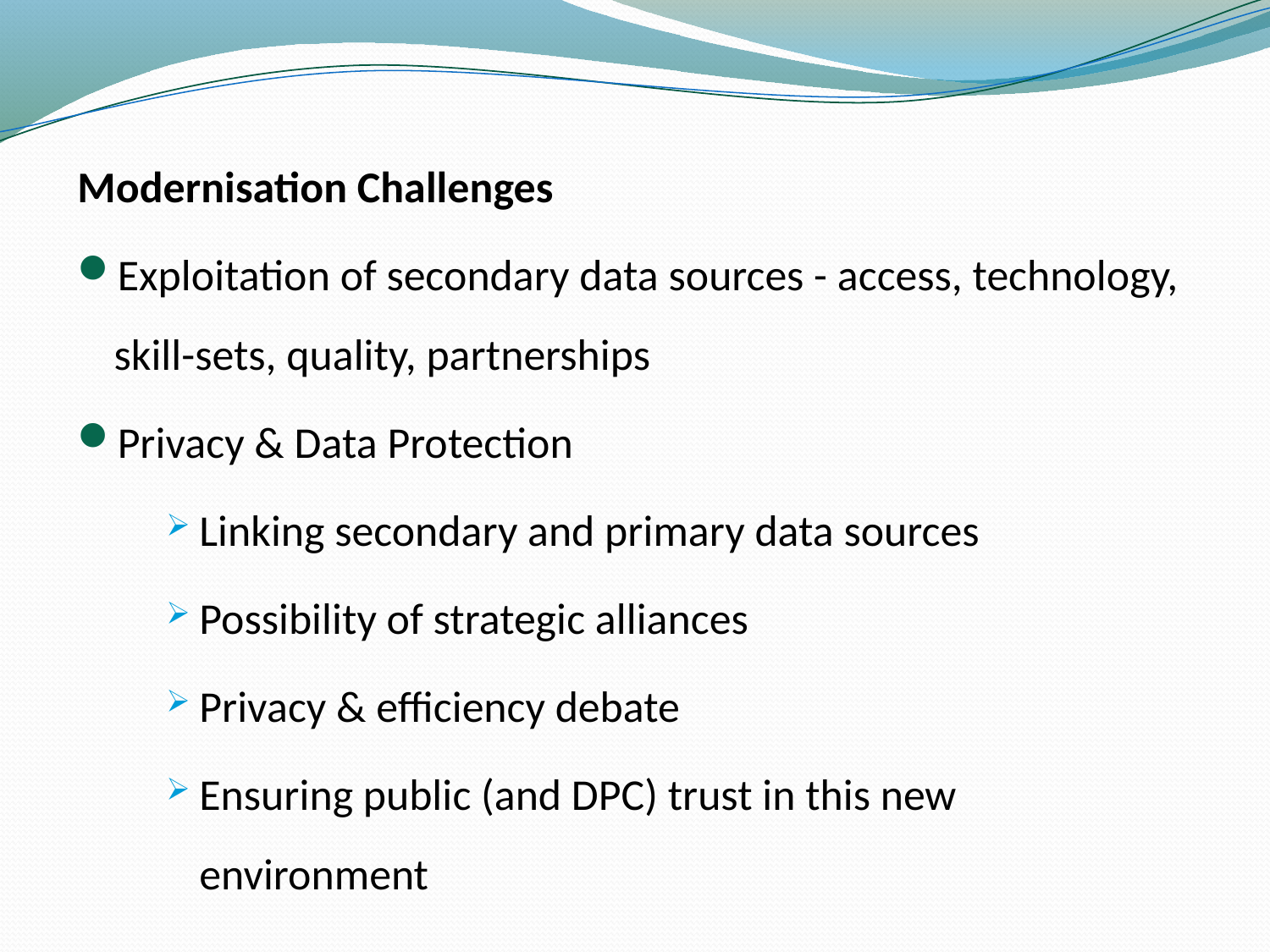

#
Modernisation Challenges
Exploitation of secondary data sources - access, technology, skill-sets, quality, partnerships
Privacy & Data Protection
Linking secondary and primary data sources
Possibility of strategic alliances
Privacy & efficiency debate
Ensuring public (and DPC) trust in this new environment